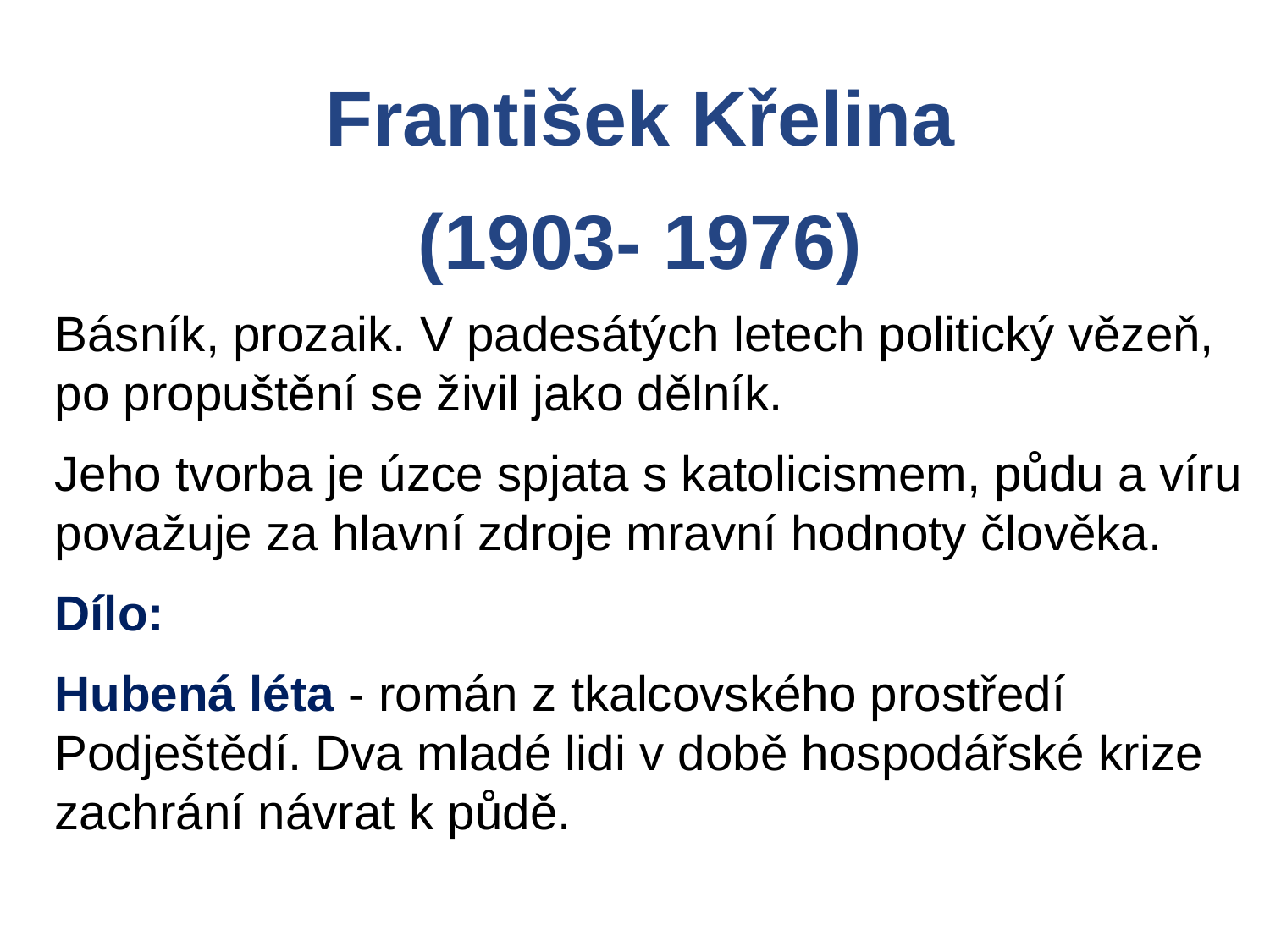

František Křelina
(1903- 1976)
Básník, prozaik. V padesátých letech politický vězeň, po propuštění se živil jako dělník.
Jeho tvorba je úzce spjata s katolicismem, půdu a víru považuje za hlavní zdroje mravní hodnoty člověka.
Dílo:
Hubená léta - román z tkalcovského prostředí Podještědí. Dva mladé lidi v době hospodářské krize zachrání návrat k půdě.